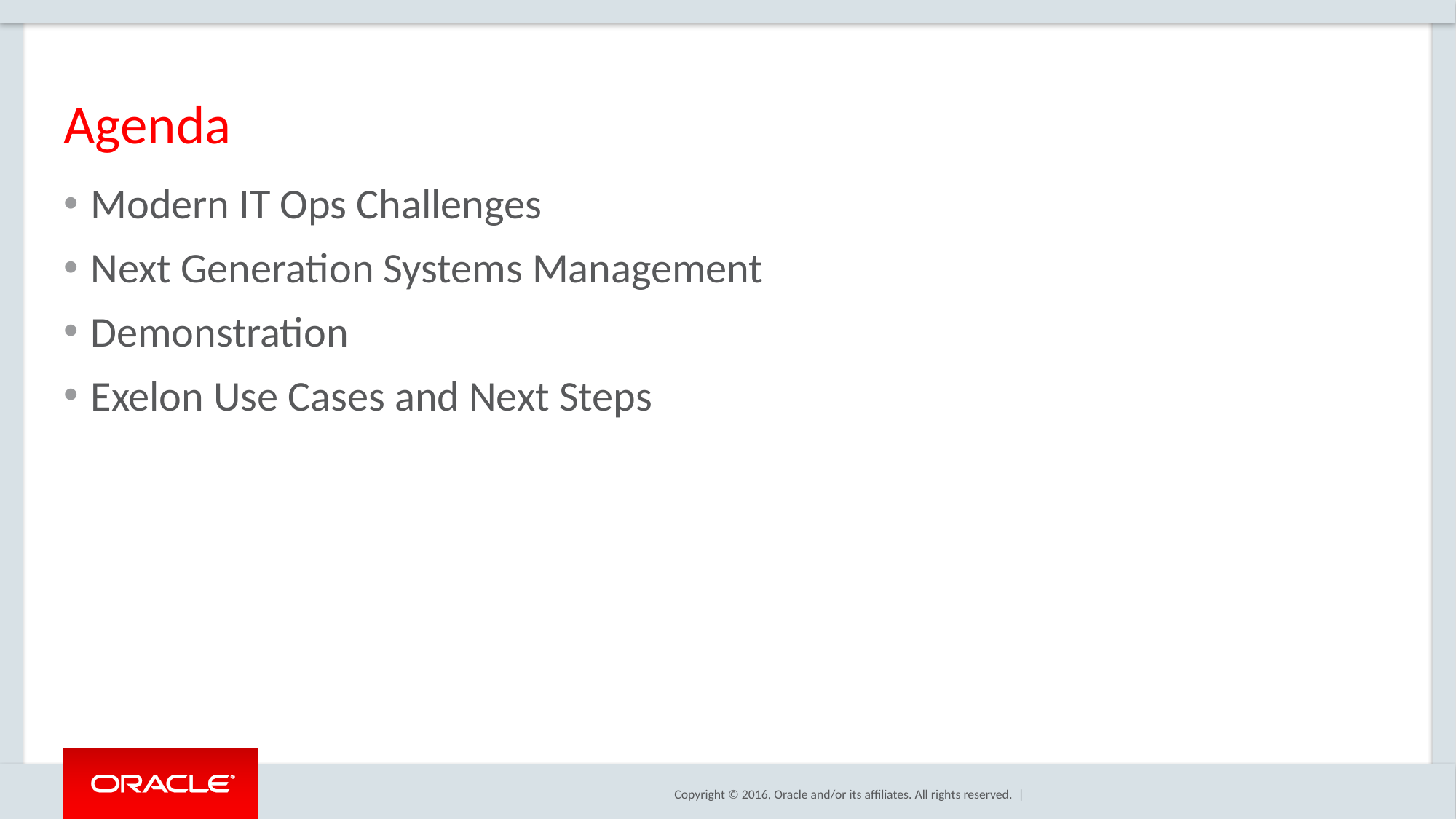

# Agenda
Modern IT Ops Challenges
Next Generation Systems Management
Demonstration
Exelon Use Cases and Next Steps